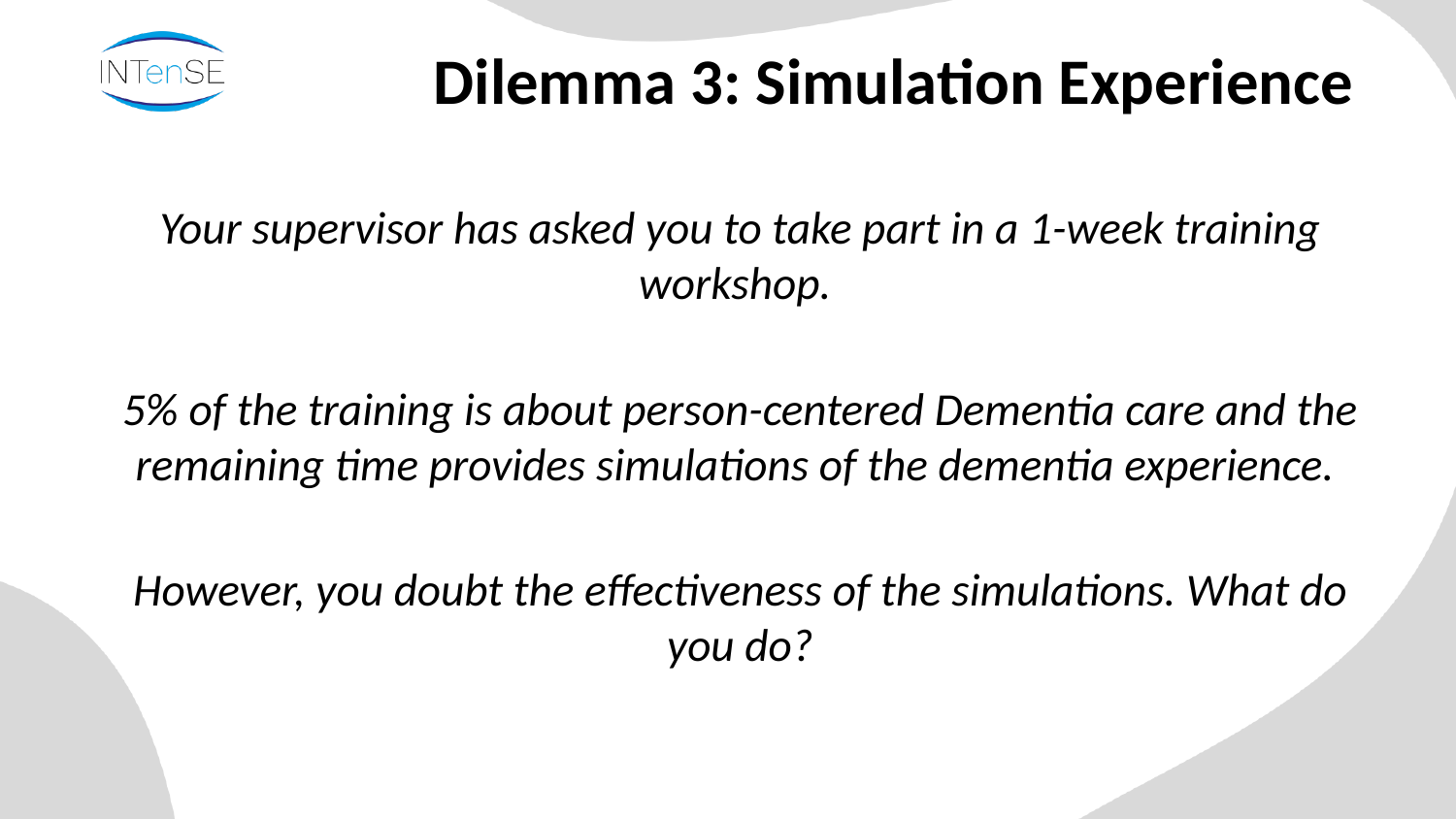

# Dilemma 3: Simulation Experience
Your supervisor has asked you to take part in a 1-week training workshop.

5% of the training is about person-centered Dementia care and the remaining time provides simulations of the dementia experience.

However, you doubt the effectiveness of the simulations. What do you do?